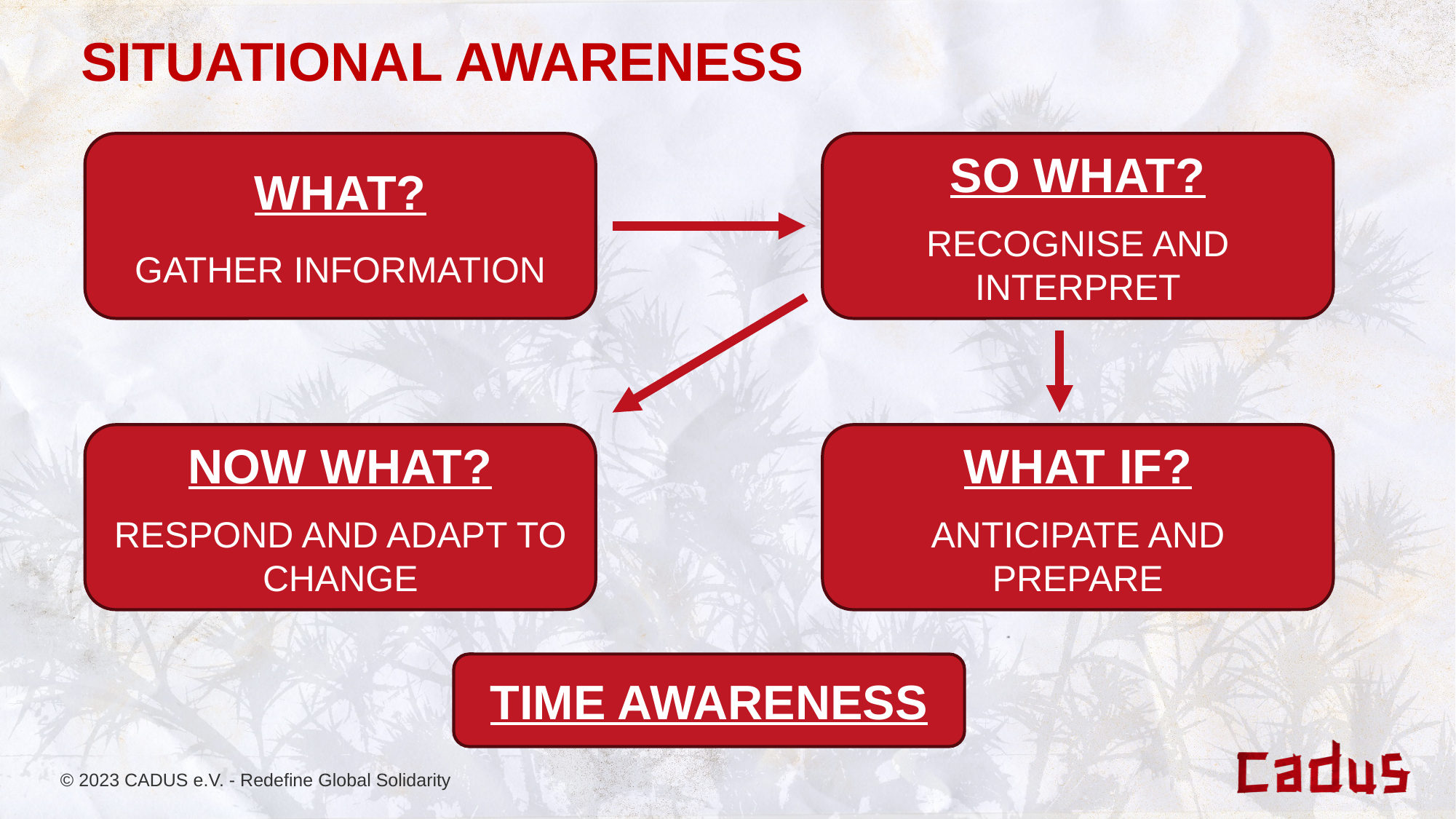

SITUATIONAL AWARENESS
WHAT?
GATHER INFORMATION
SO WHAT?
RECOGNISE AND INTERPRET
NOW WHAT?
RESPOND AND ADAPT TO CHANGE
WHAT IF?
ANTICIPATE AND PREPARE
TIME AWARENESS